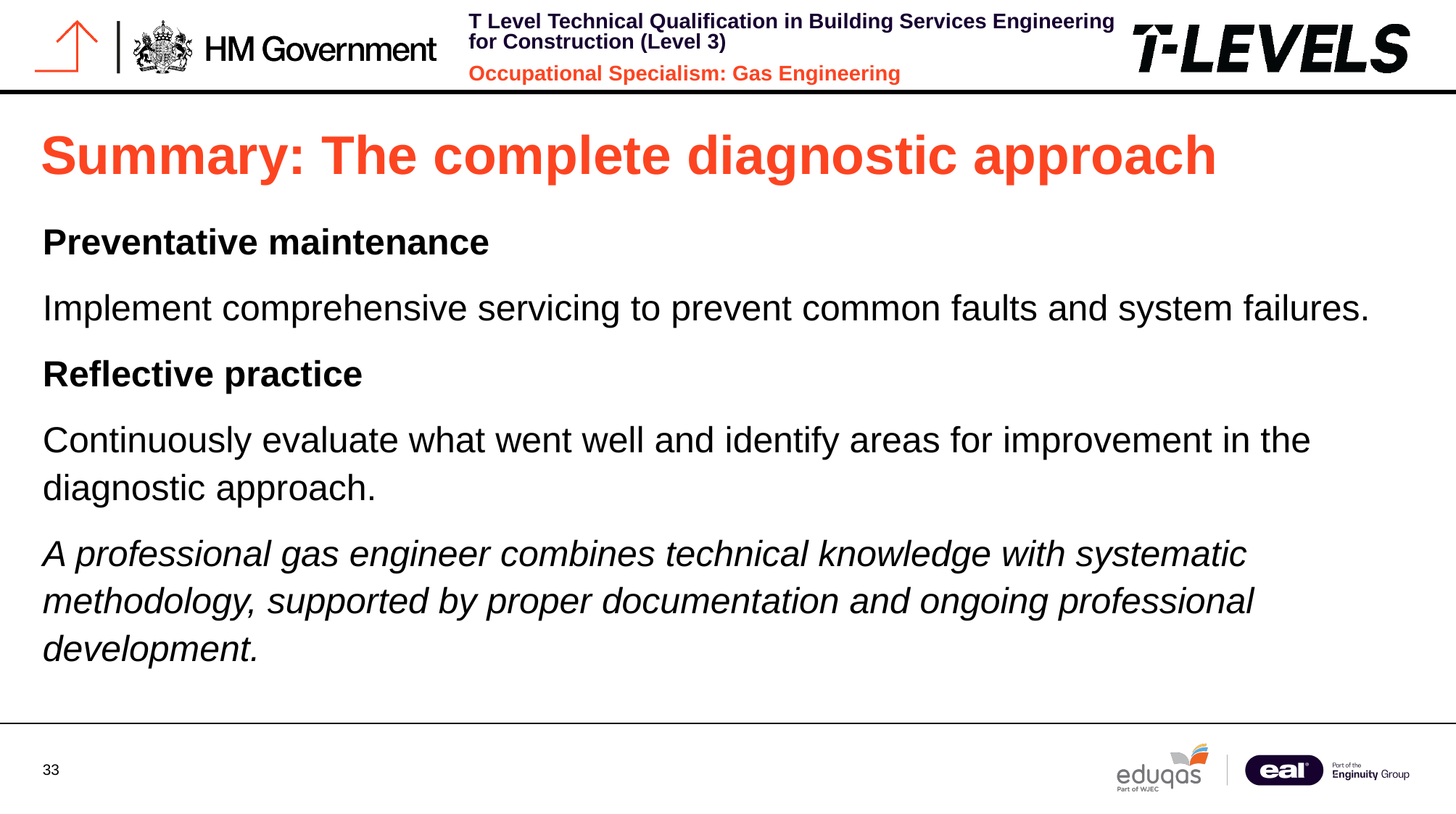

# Summary: The complete diagnostic approach
Preventative maintenance
Implement comprehensive servicing to prevent common faults and system failures.
Reflective practice
Continuously evaluate what went well and identify areas for improvement in the diagnostic approach.
A professional gas engineer combines technical knowledge with systematic methodology, supported by proper documentation and ongoing professional development.